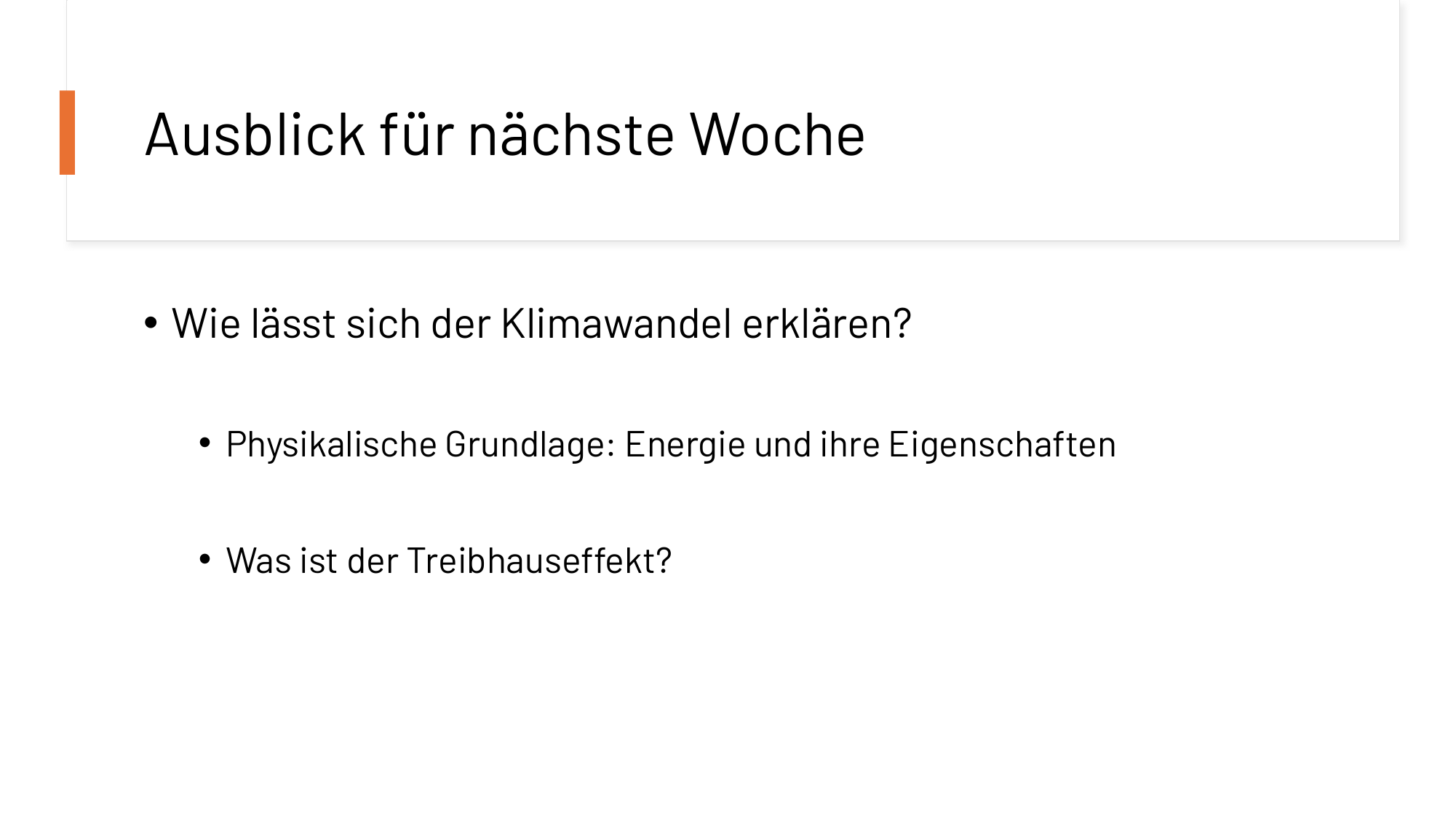

# Ausblick für nächste Woche

Wie lässt sich der Klimawandel erklären?

Physikalische Grundlage: Energie und ihre Eigenschaften

Was ist der Treibhauseffekt?

22